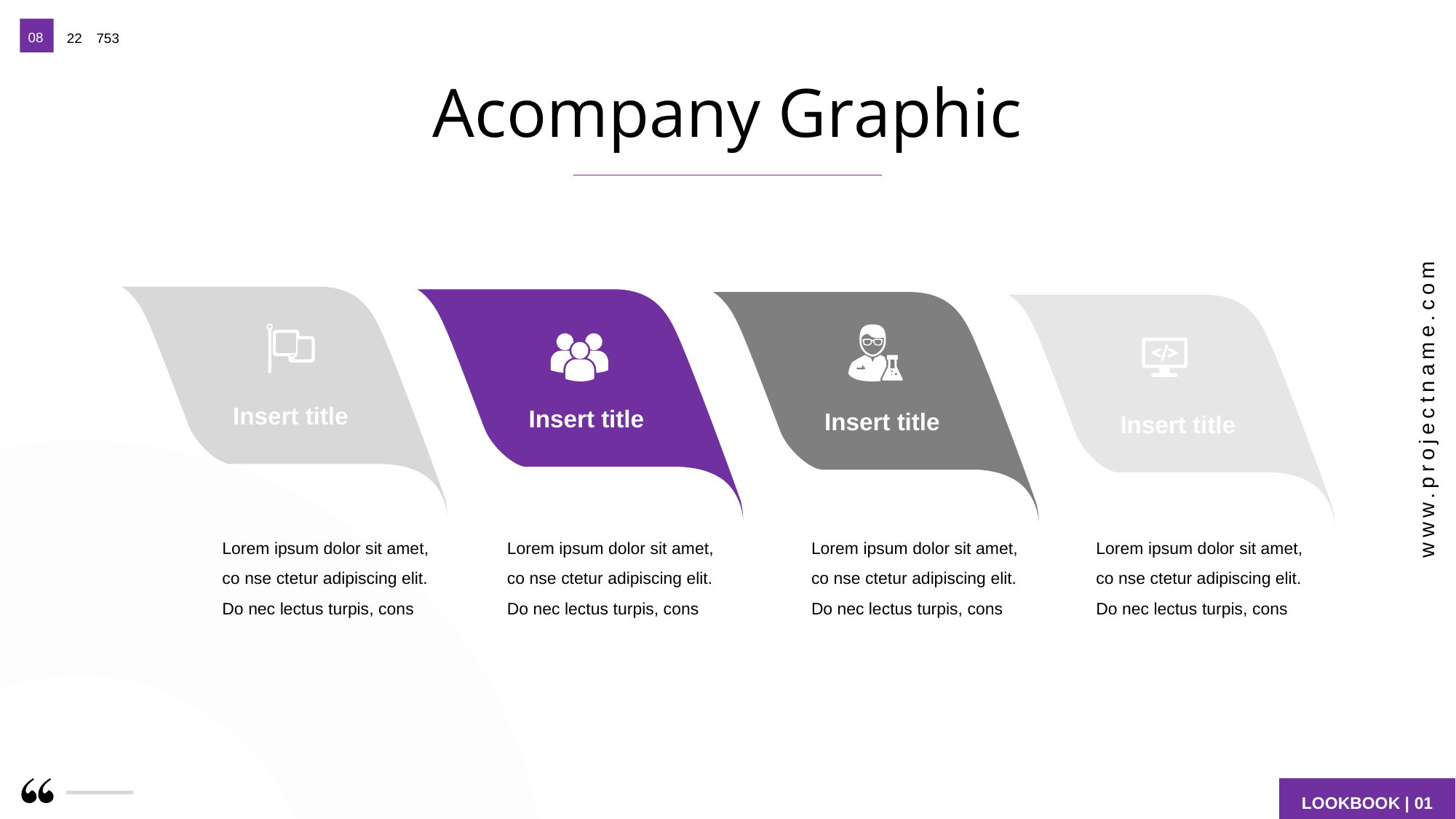

08
22
753
www.projectname.com

LOOKBOOK | 01
Acompany Graphic

Insert title
Insert title
Insert title
Insert title

Lorem ipsum dolor sit amet, co nse ctetur adipiscing elit. Do nec lectus turpis, cons
Lorem ipsum dolor sit amet, co nse ctetur adipiscing elit. Do nec lectus turpis, cons
Lorem ipsum dolor sit amet, co nse ctetur adipiscing elit. Do nec lectus turpis, cons
Lorem ipsum dolor sit amet, co nse ctetur adipiscing elit. Do nec lectus turpis, cons